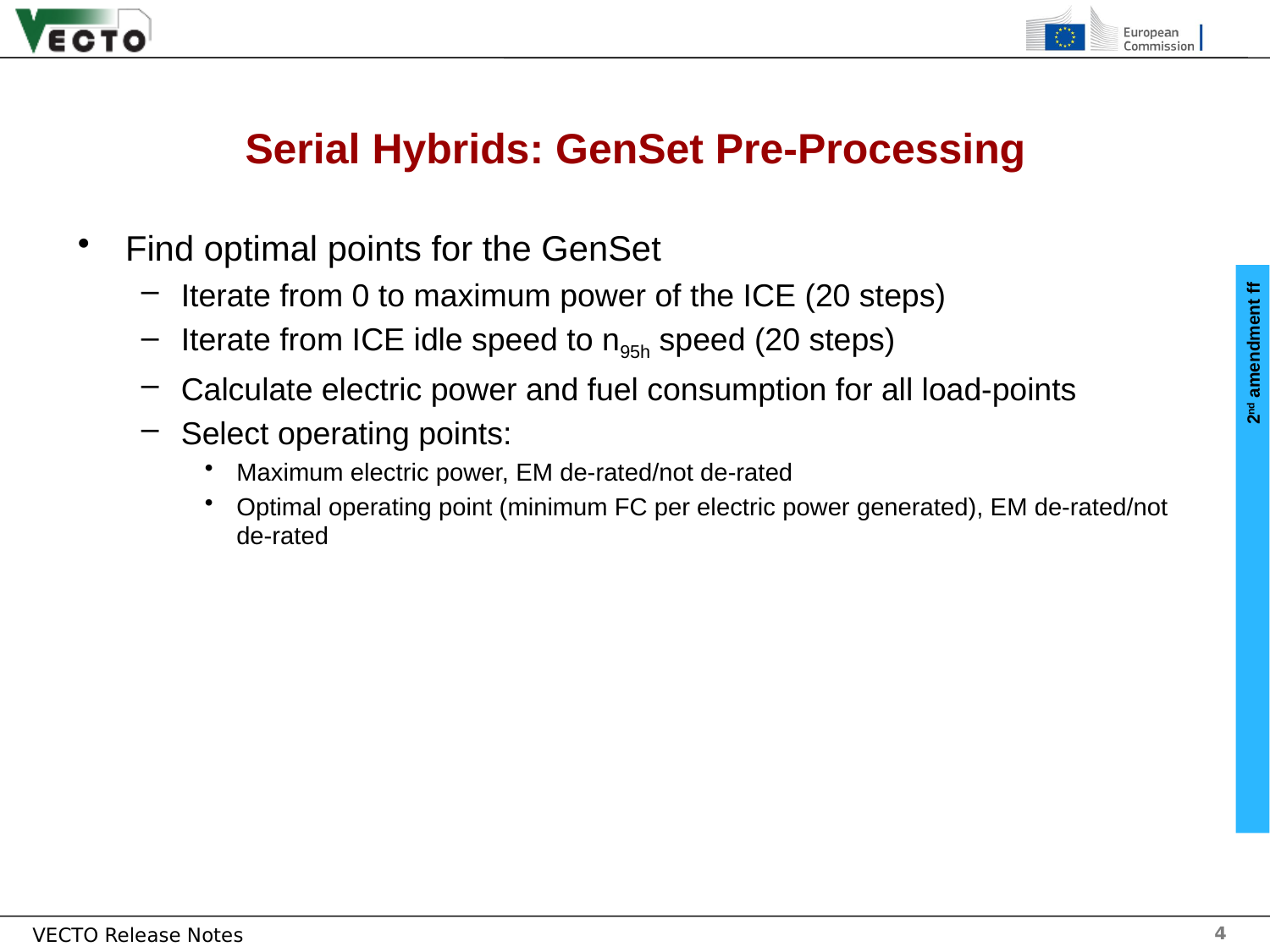

# Serial Hybrids: GenSet Pre-Processing
Find optimal points for the GenSet
Iterate from 0 to maximum power of the ICE (20 steps)
Iterate from ICE idle speed to n95h speed (20 steps)
Calculate electric power and fuel consumption for all load-points
Select operating points:
Maximum electric power, EM de-rated/not de-rated
Optimal operating point (minimum FC per electric power generated), EM de-rated/not de-rated
2nd amendment ff